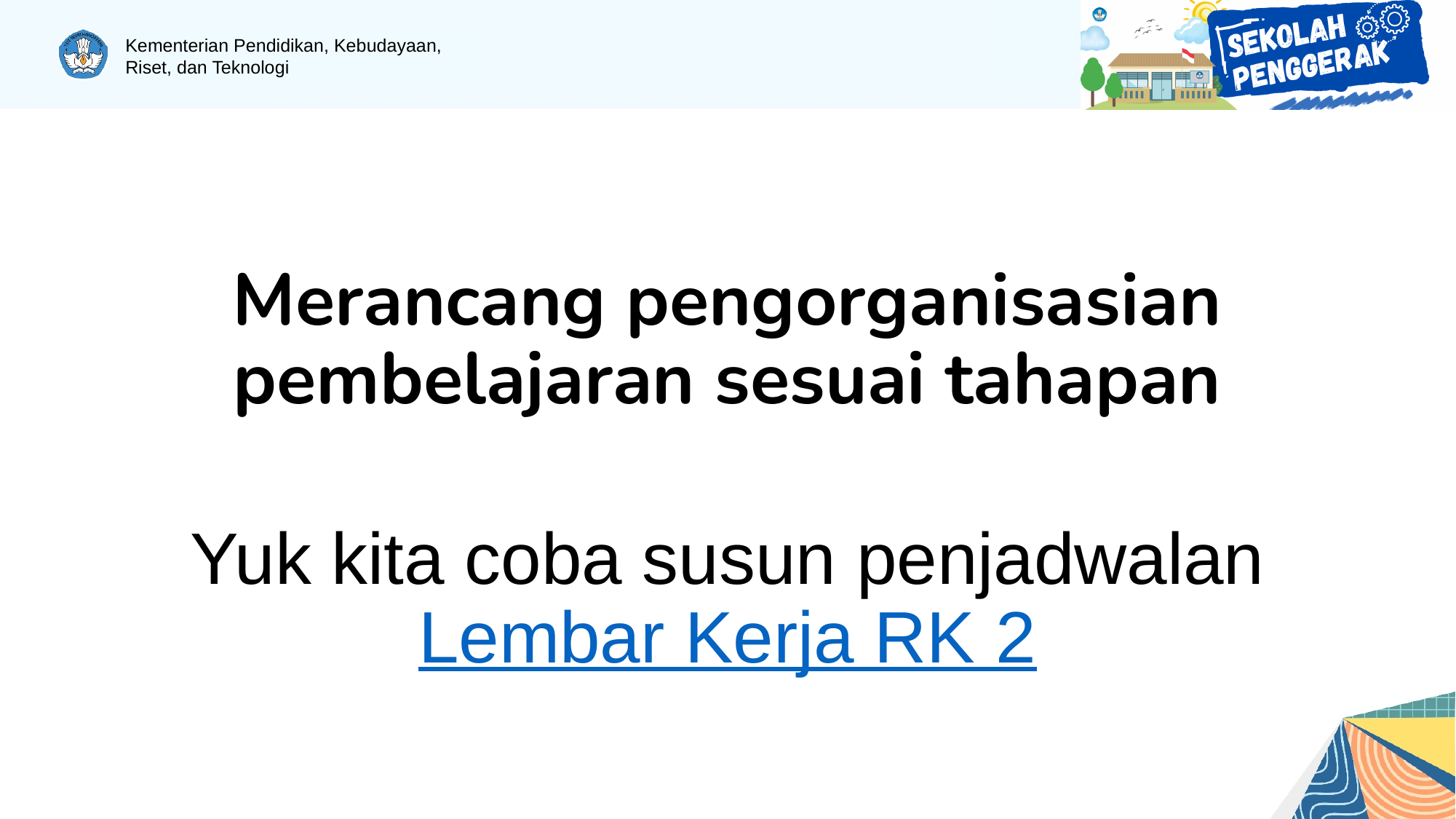

# Merancang pengorganisasian pembelajaran sesuai tahapan
Yuk kita coba susun penjadwalan
Lembar Kerja RK 2